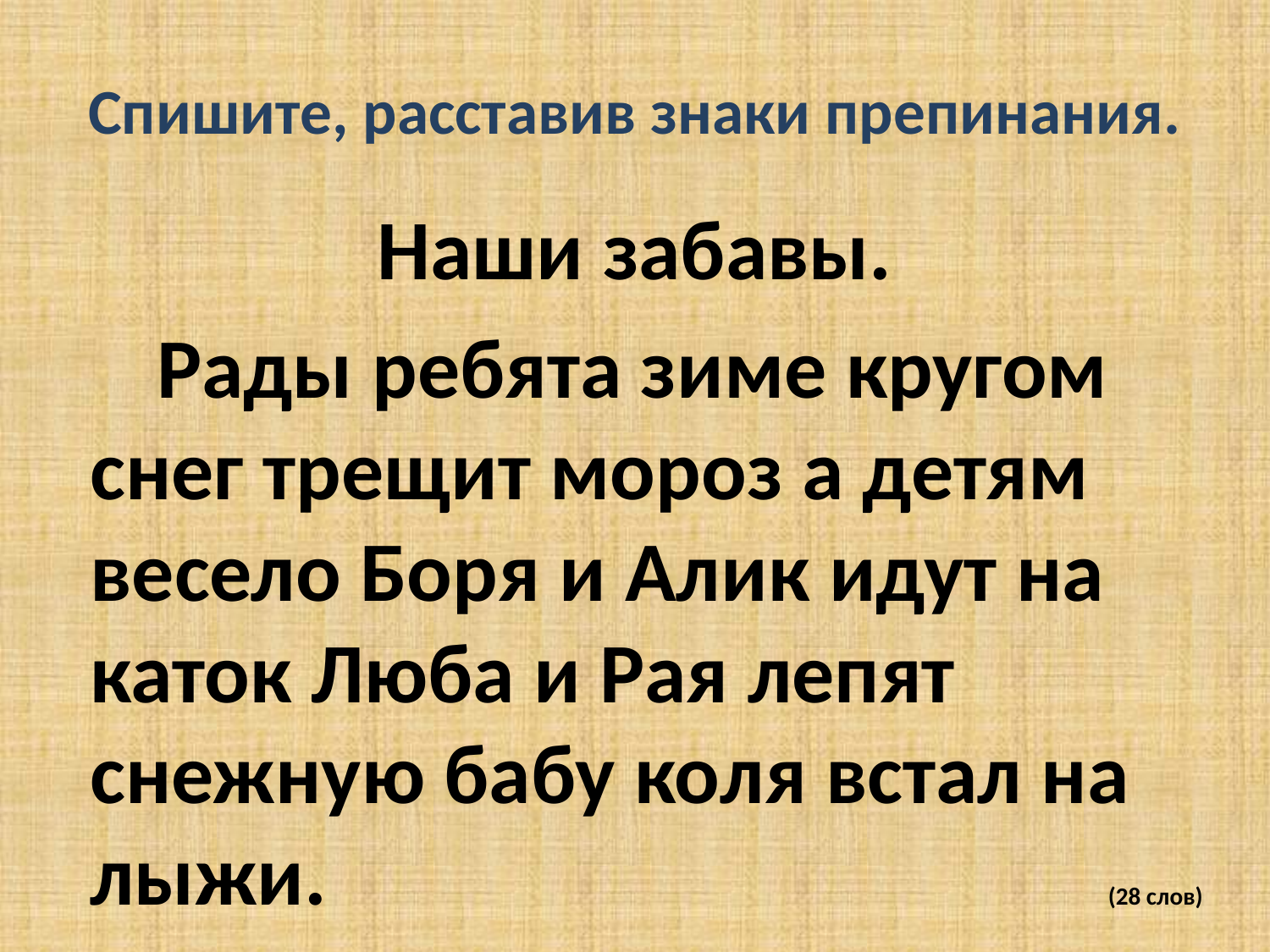

# Спишите, расставив знаки препинания.
Наши забавы.
      Рады ребята зиме кругом снег трещит мороз а детям весело Боря и Алик идут на каток Люба и Рая лепят снежную бабу коля встал на лыжи.                                         (28 слов)